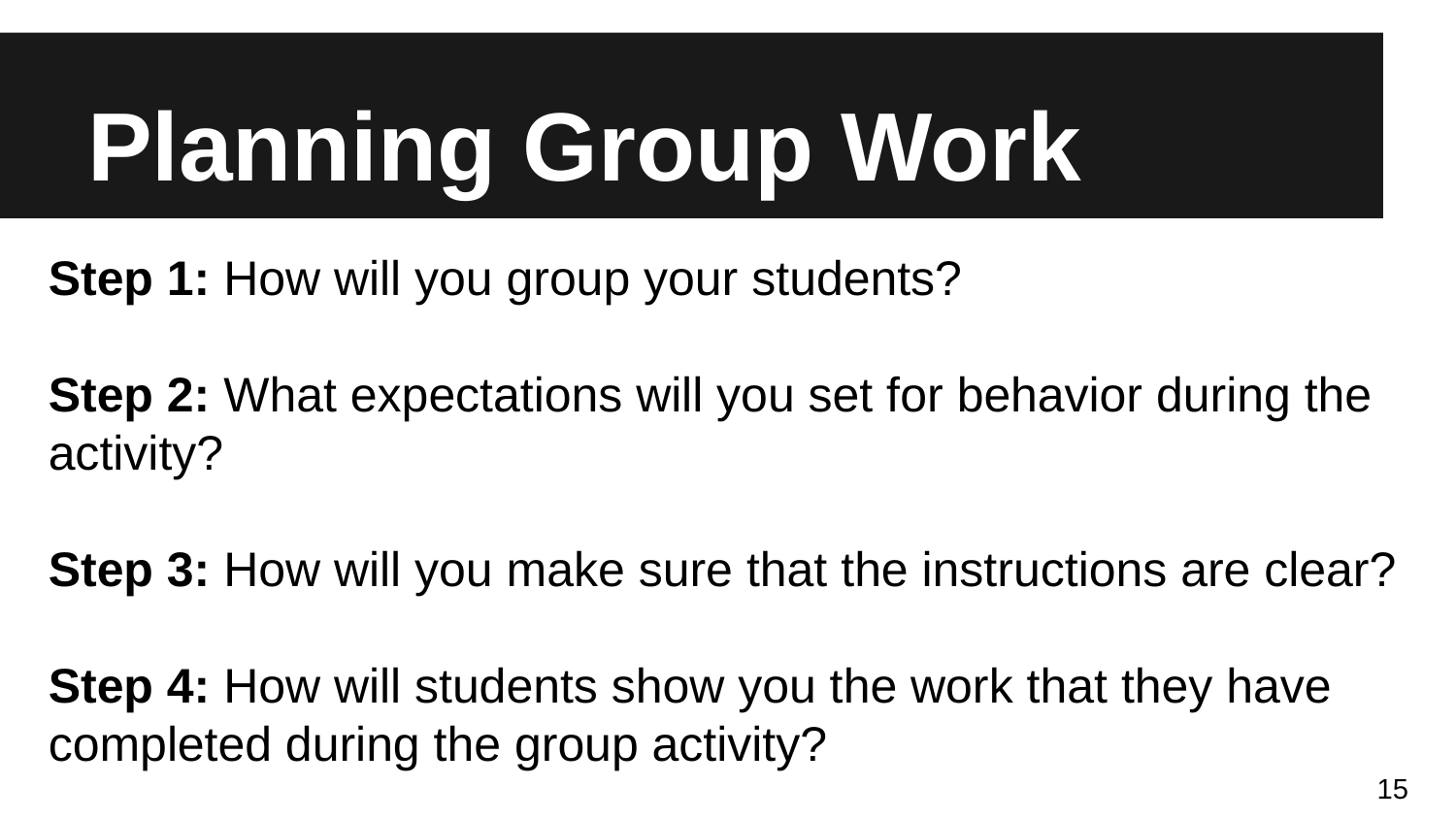

# Planning Group Work
Step 1: How will you group your students?

Step 2: What expectations will you set for behavior during the activity?

Step 3: How will you make sure that the instructions are clear?

Step 4: How will students show you the work that they have completed during the group activity?
15